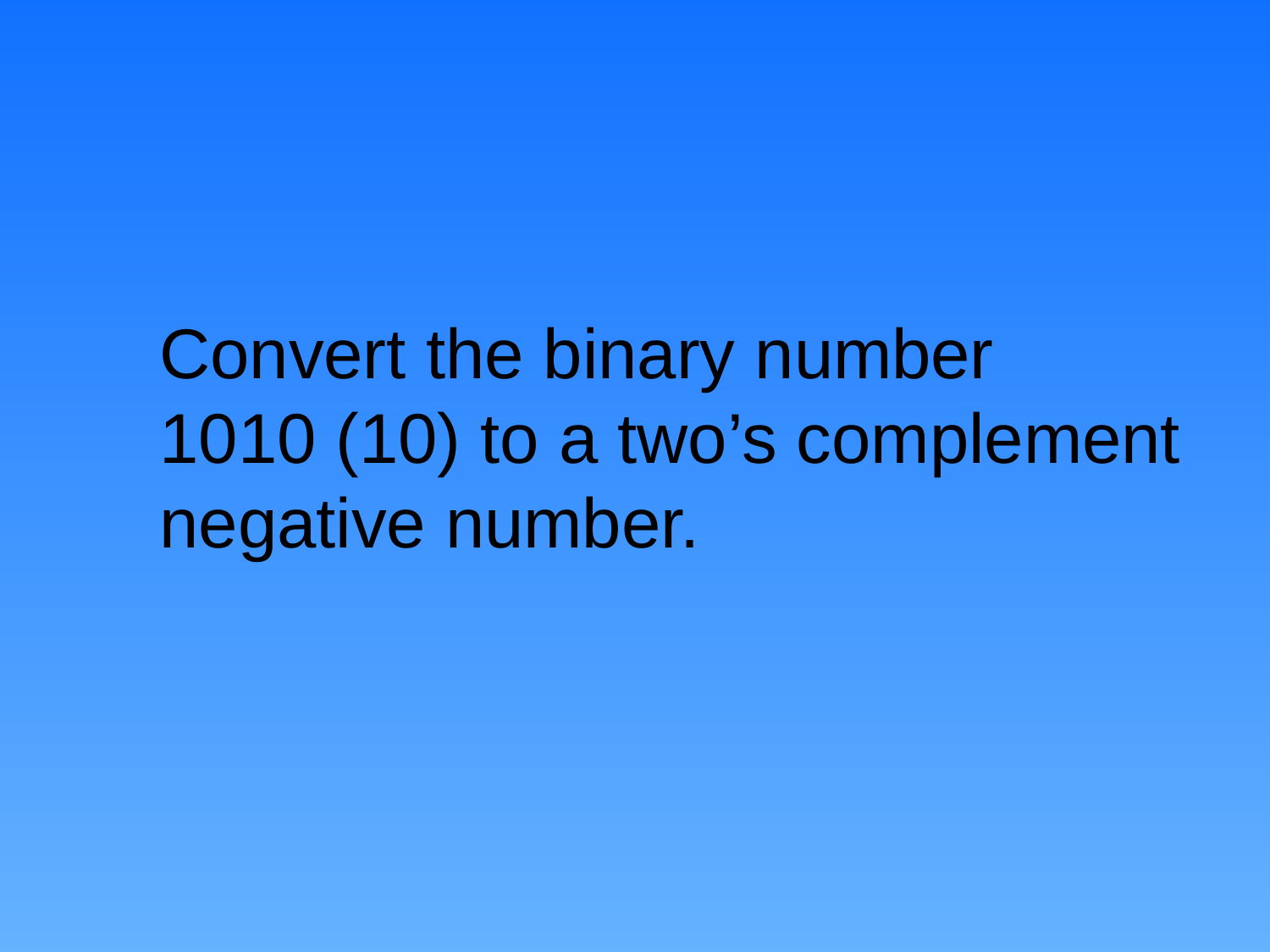

Convert the binary number
1010 (10) to a two’s complement
negative number.